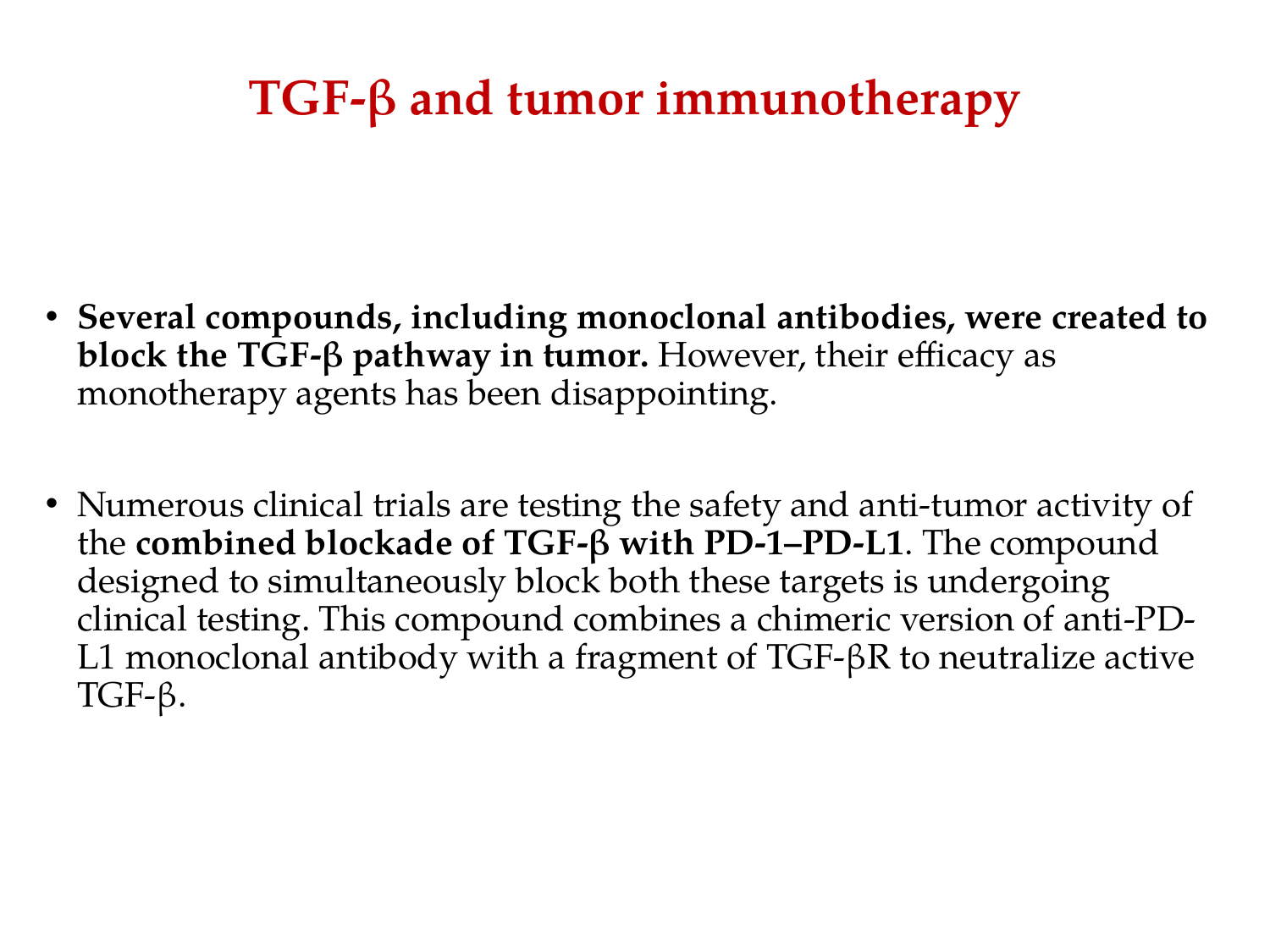

# TGF-β and tumor immunotherapy
Several compounds, including monoclonal antibodies, were created to block the TGF-β pathway in tumor. However, their efficacy as monotherapy agents has been disappointing.

Numerous clinical trials are testing the safety and anti-tumor activity of the combined blockade of TGF-β with PD-1–PD-L1. The compound designed to simultaneously block both these targets is undergoing clinical testing. This compound combines a chimeric version of anti-PD-L1 monoclonal antibody with a fragment of TGF-βR to neutralize active TGF-β.